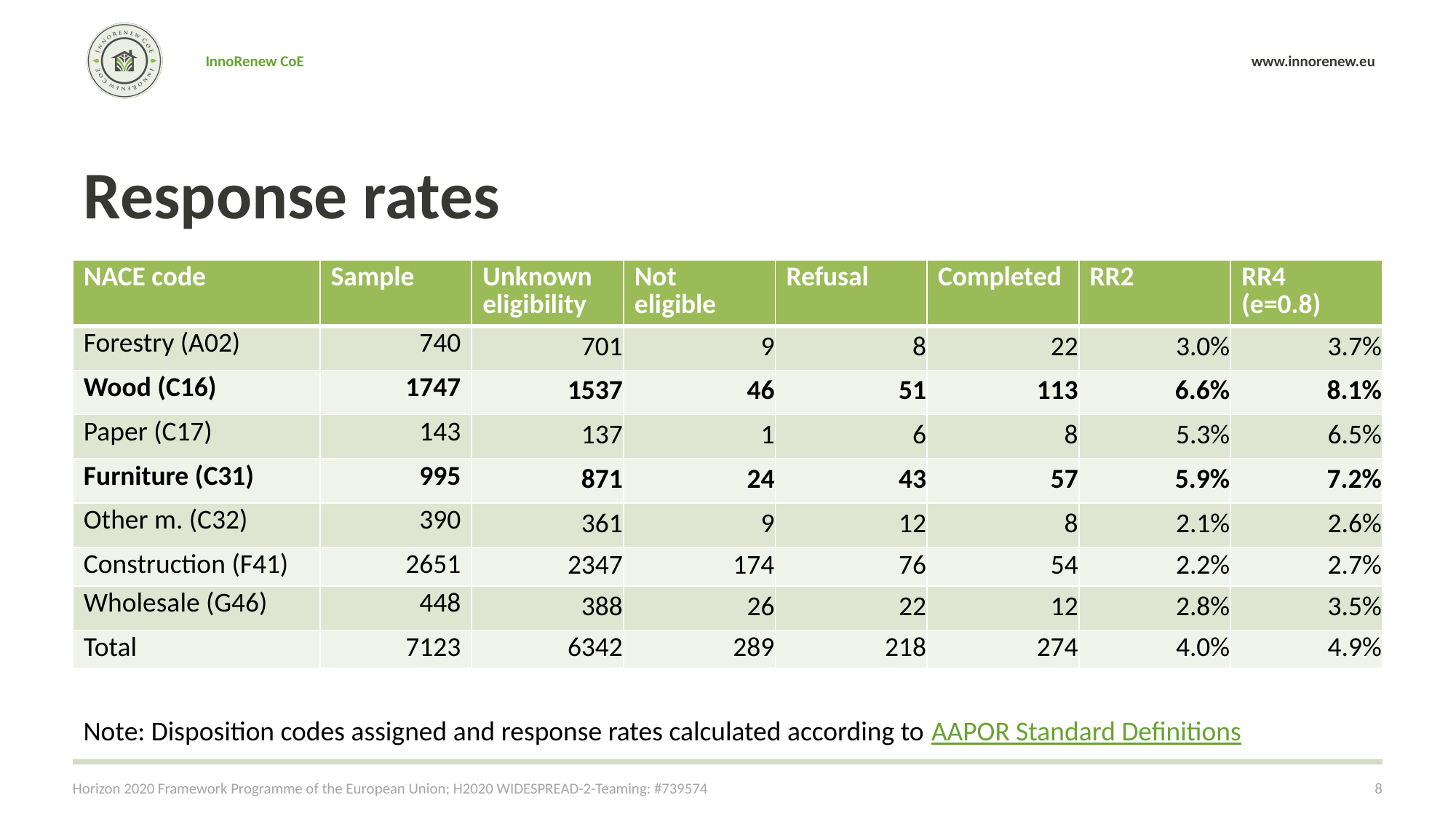

# Response rates
| NACE code | Sample | Unknown eligibility | Not eligible | Refusal | Completed | RR2 | RR4 (e=0.8) |
| --- | --- | --- | --- | --- | --- | --- | --- |
| Forestry (A02) | 740 | 701 | 9 | 8 | 22 | 3.0% | 3.7% |
| Wood (C16) | 1747 | 1537 | 46 | 51 | 113 | 6.6% | 8.1% |
| Paper (C17) | 143 | 137 | 1 | 6 | 8 | 5.3% | 6.5% |
| Furniture (C31) | 995 | 871 | 24 | 43 | 57 | 5.9% | 7.2% |
| Other m. (C32) | 390 | 361 | 9 | 12 | 8 | 2.1% | 2.6% |
| Construction (F41) | 2651 | 2347 | 174 | 76 | 54 | 2.2% | 2.7% |
| Wholesale (G46) | 448 | 388 | 26 | 22 | 12 | 2.8% | 3.5% |
| Total | 7123 | 6342 | 289 | 218 | 274 | 4.0% | 4.9% |
Note: Disposition codes assigned and response rates calculated according to AAPOR Standard Definitions
Horizon 2020 Framework Programme of the European Union; H2020 WIDESPREAD-2-Teaming: #739574
8